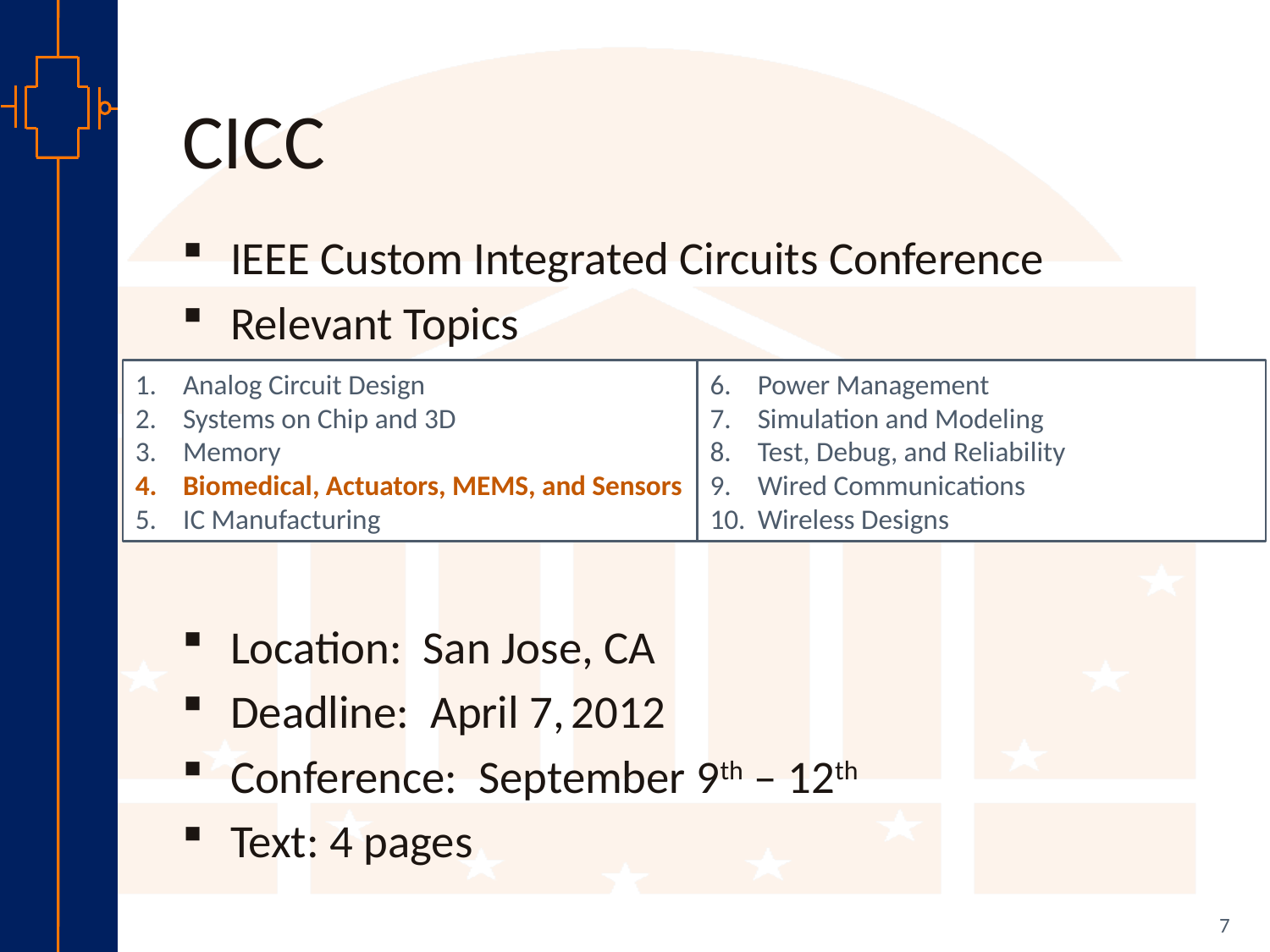

# CICC
IEEE Custom Integrated Circuits Conference
Relevant Topics

Location:  San Jose, CA
Deadline:  April 7, 2012
Conference:  September 9th – 12th
Text: 4 pages

Power Management
Simulation and Modeling
Test, Debug, and Reliability
Wired Communications
Wireless Designs
Analog Circuit Design
Systems on Chip and 3D
Memory
Biomedical, Actuators, MEMS, and Sensors
IC Manufacturing
7